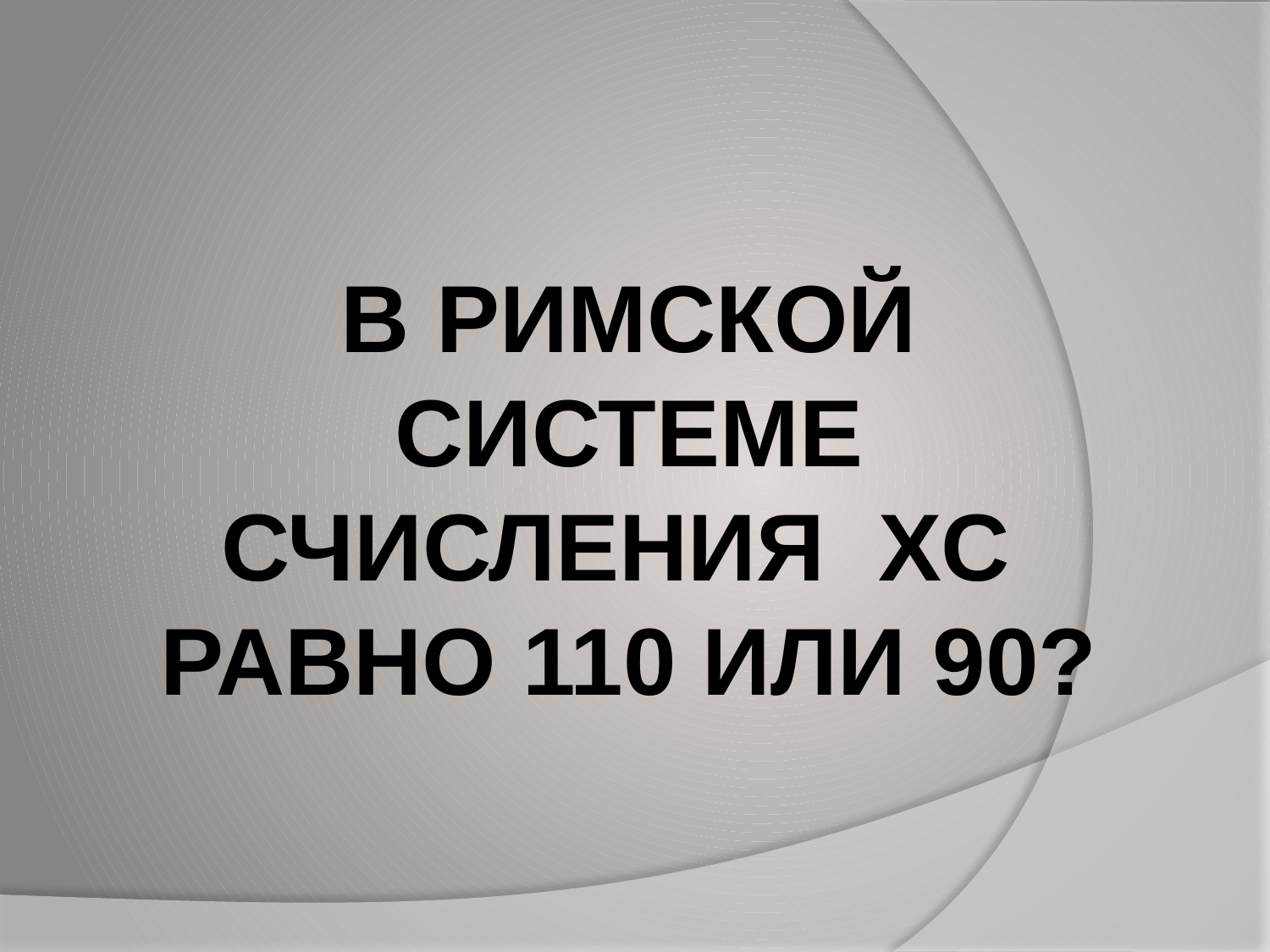

# В римской системе счисления  XC  равно 110 или 90?